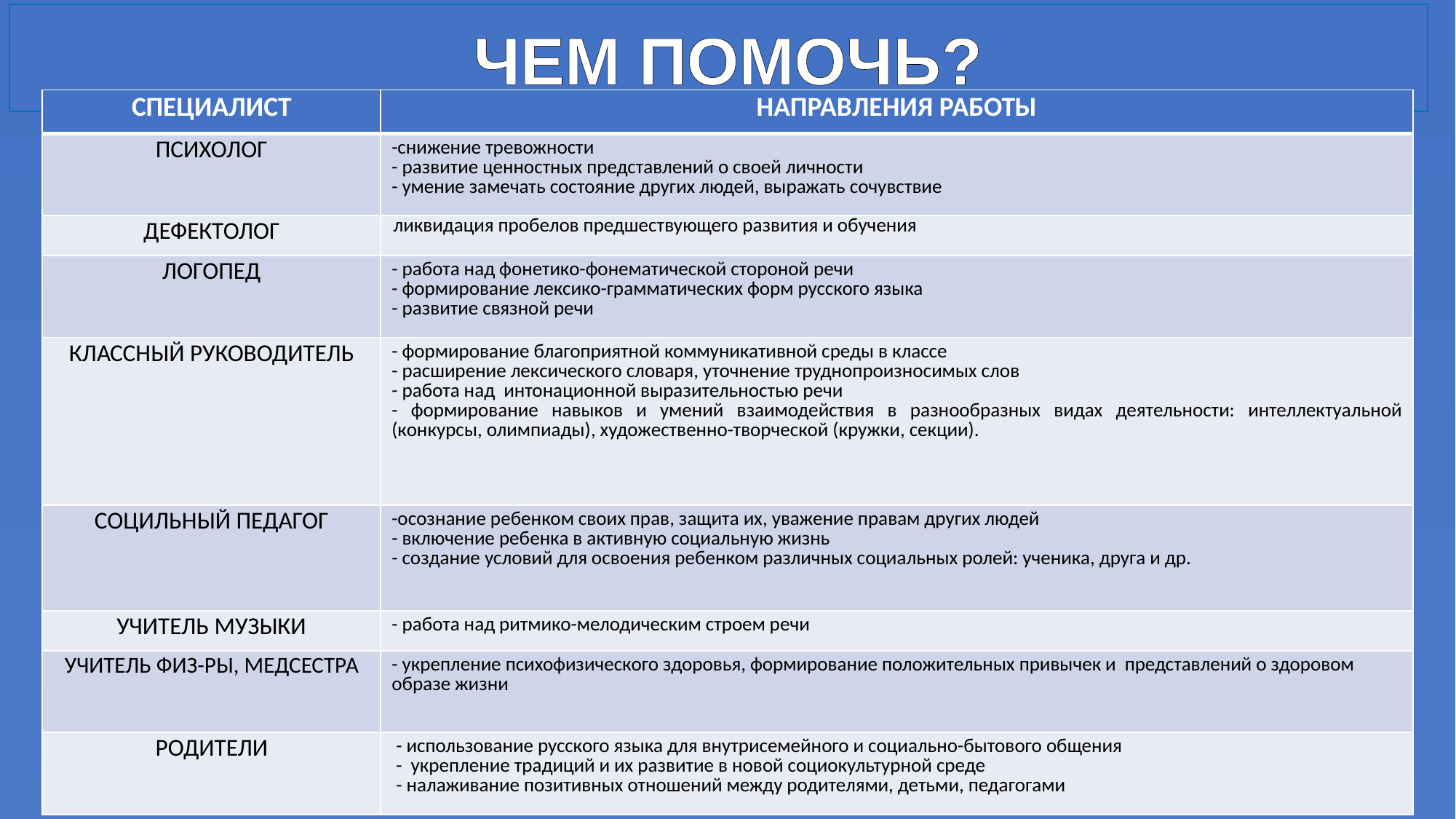

ЧЕМ ПОМОЧЬ?
РЕЧЬ БИЛИНГВА
| СПЕЦИАЛИСТ | НАПРАВЛЕНИЯ РАБОТЫ |
| --- | --- |
| ПСИХОЛОГ | -снижение тревожности - развитие ценностных представлений о своей личности - умение замечать состояние других людей, выражать сочувствие |
| ДЕФЕКТОЛОГ | ликвидация пробелов предшествующего развития и обучения |
| ЛОГОПЕД | - работа над фонетико-фонематической стороной речи - формирование лексико-грамматических форм русского языка - развитие связной речи |
| КЛАССНЫЙ РУКОВОДИТЕЛЬ | - формирование благоприятной коммуникативной среды в классе - расширение лексического словаря, уточнение труднопроизносимых слов - работа над интонационной выразительностью речи - формирование навыков и умений взаимодействия в разнообразных видах деятельности: интеллектуальной (конкурсы, олимпиады), художественно-творческой (кружки, секции). |
| СОЦИЛЬНЫЙ ПЕДАГОГ | -осознание ребенком своих прав, защита их, уважение правам других людей - включение ребенка в активную социальную жизнь - создание условий для освоения ребенком различных социальных ролей: ученика, друга и др. |
| УЧИТЕЛЬ МУЗЫКИ | - работа над ритмико-мелодическим строем речи |
| УЧИТЕЛЬ ФИЗ-РЫ, МЕДСЕСТРА | - укрепление психофизического здоровья, формирование положительных привычек и представлений о здоровом образе жизни |
| РОДИТЕЛИ | - использование русского языка для внутрисемейного и социально-бытового общения - укрепление традиций и их развитие в новой социокультурной среде - налаживание позитивных отношений между родителями, детьми, педагогами |